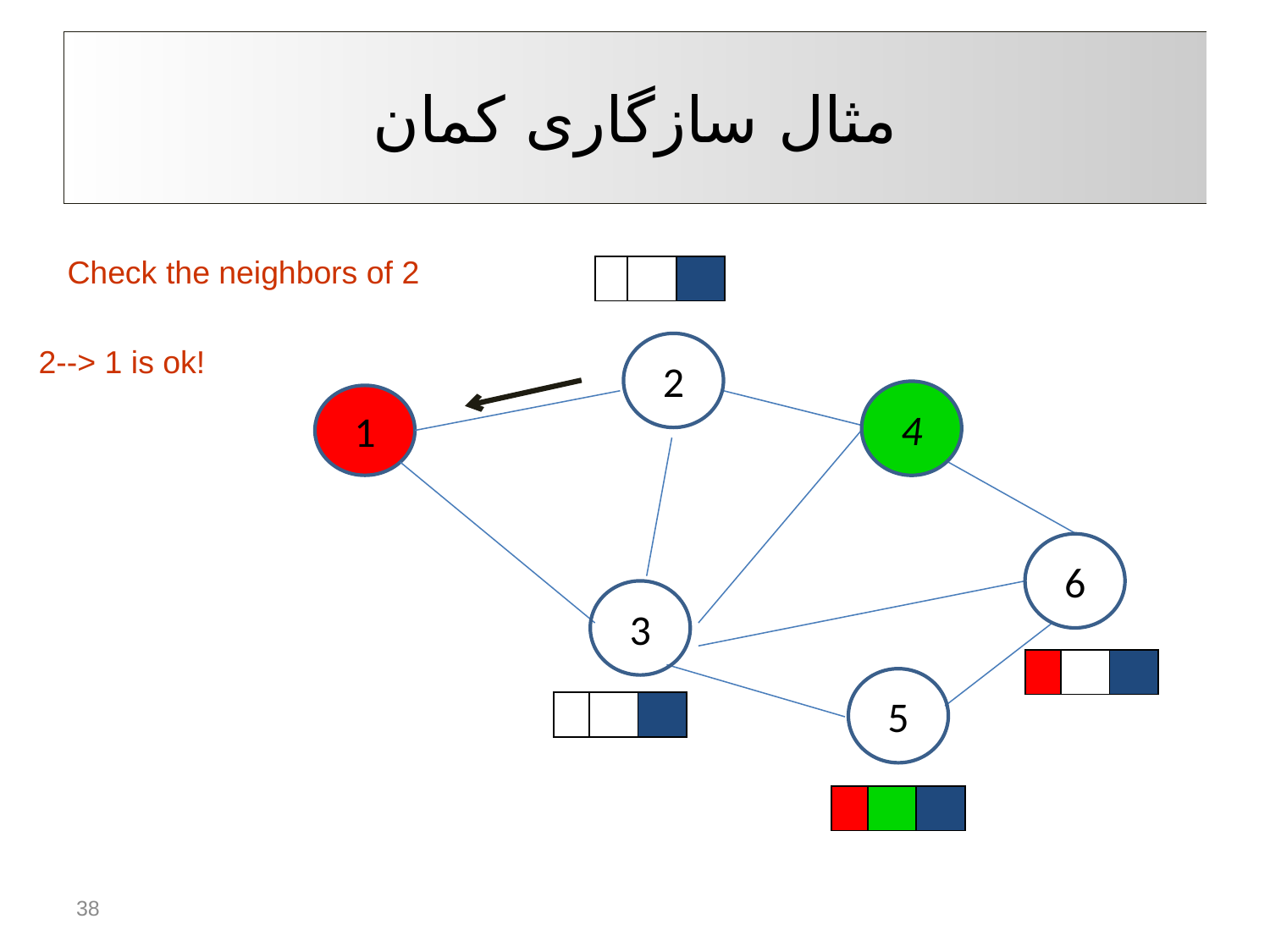

# مثال سازگاری کمان
Check the neighbors of 2
|  |  |  |
| --- | --- | --- |
2
2--> 1 is ok!
4
1
6
3
|  |  |  |
| --- | --- | --- |
5
|  |  |  |
| --- | --- | --- |
|  |  |  |
| --- | --- | --- |
38